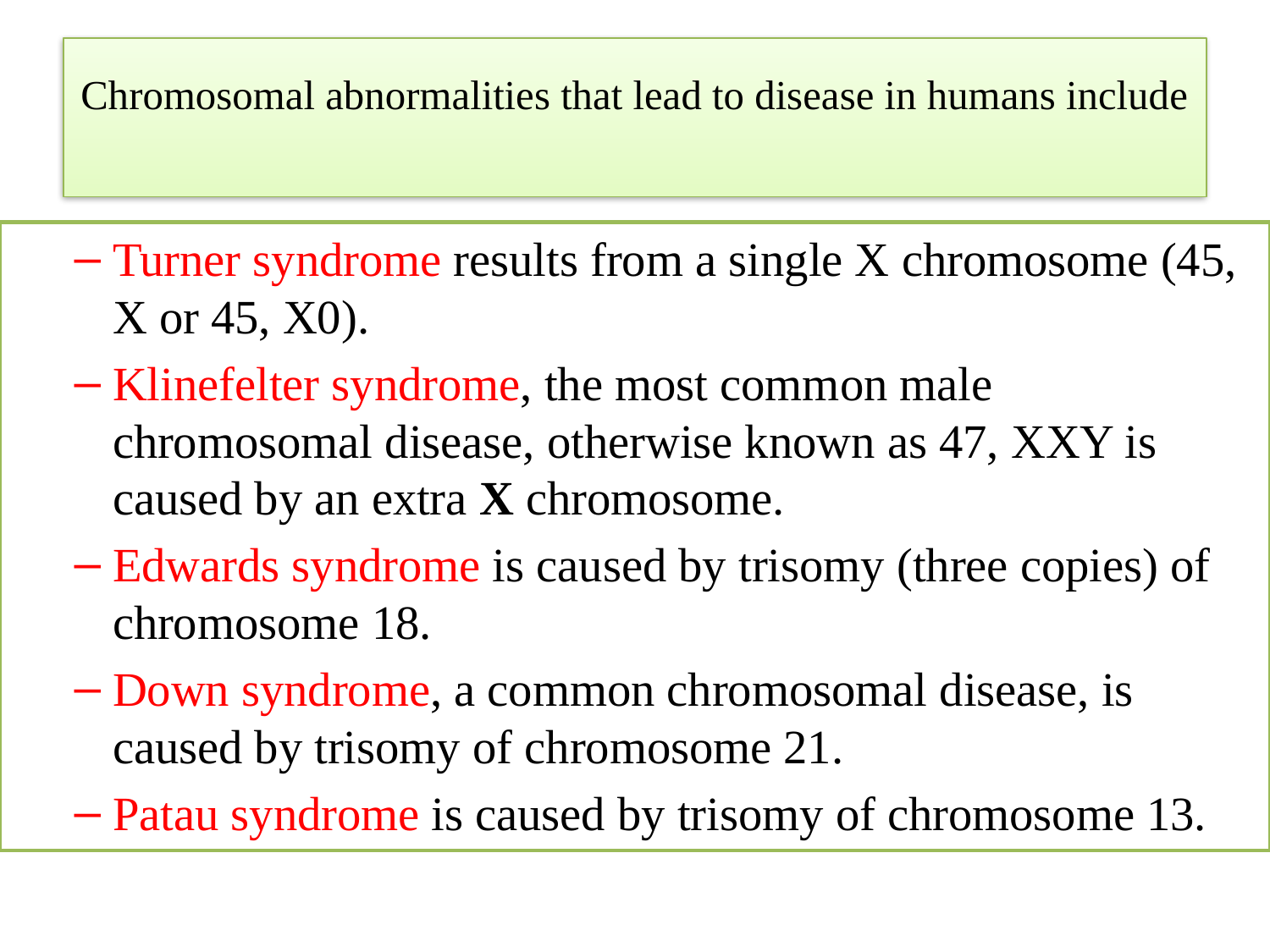

# Chromosomal abnormalities that lead to disease in humans include
Turner syndrome results from a single X chromosome (45, X or 45, X0).
Klinefelter syndrome, the most common male chromosomal disease, otherwise known as 47, XXY is caused by an extra X chromosome.
Edwards syndrome is caused by trisomy (three copies) of chromosome 18.
Down syndrome, a common chromosomal disease, is caused by trisomy of chromosome 21.
Patau syndrome is caused by trisomy of chromosome 13.